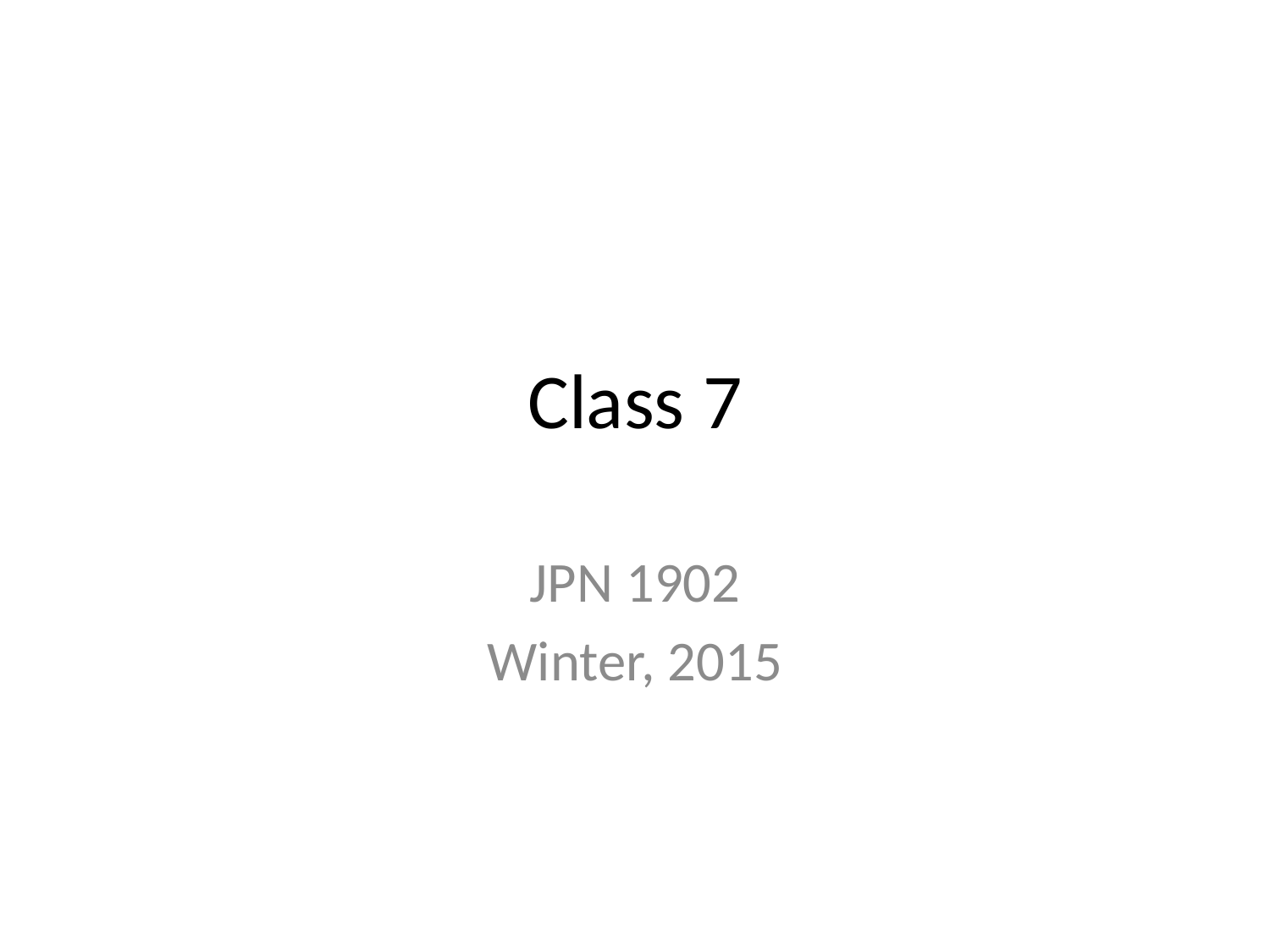

# Class 7
JPN 1902
Winter, 2015